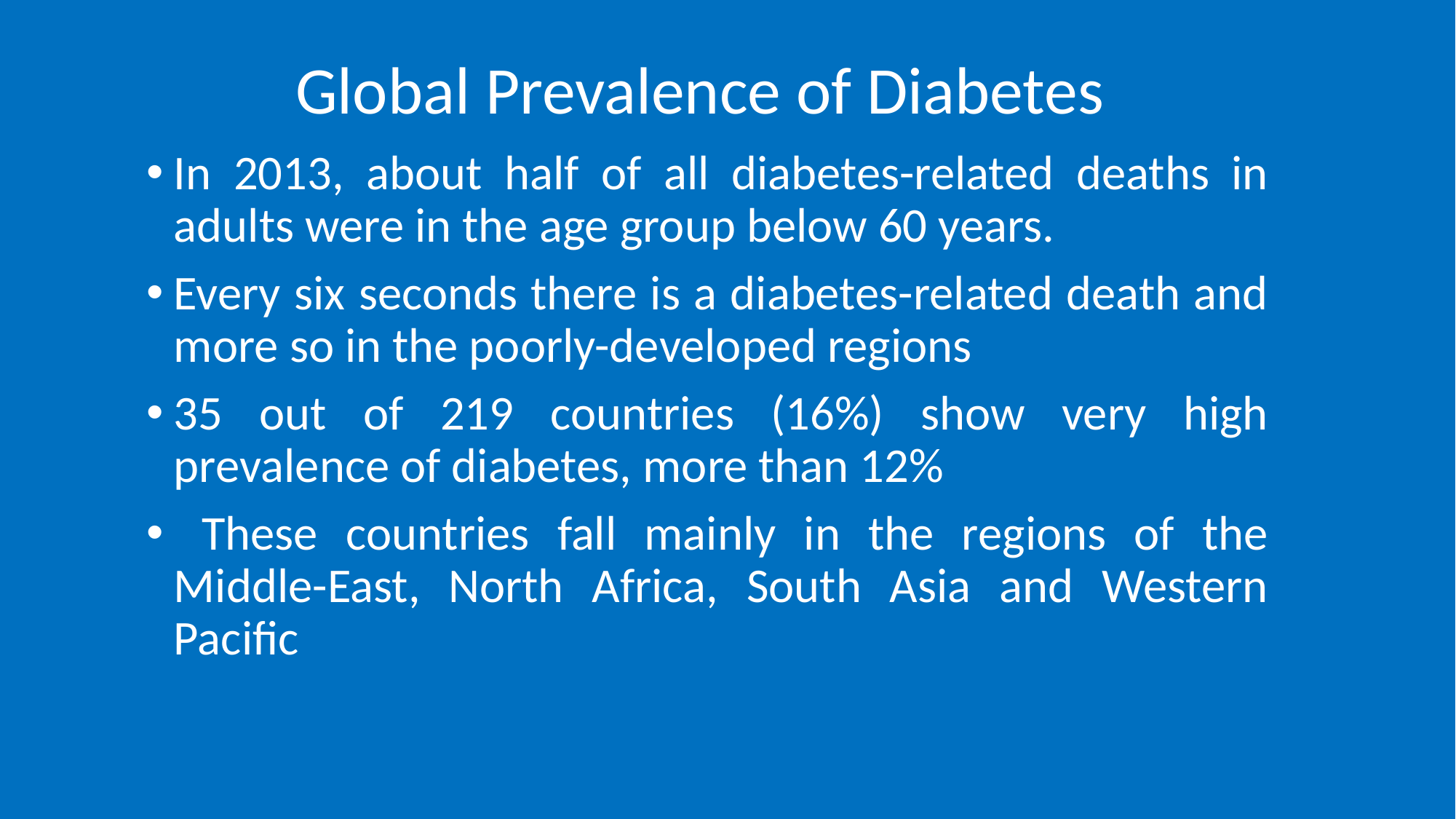

# Global Prevalence of Diabetes
In 2013, about half of all diabetes-related deaths in adults were in the age group below 60 years.
Every six seconds there is a diabetes-related death and more so in the poorly-developed regions
35 out of 219 countries (16%) show very high prevalence of diabetes, more than 12%
 These countries fall mainly in the regions of the Middle-East, North Africa, South Asia and Western Pacific